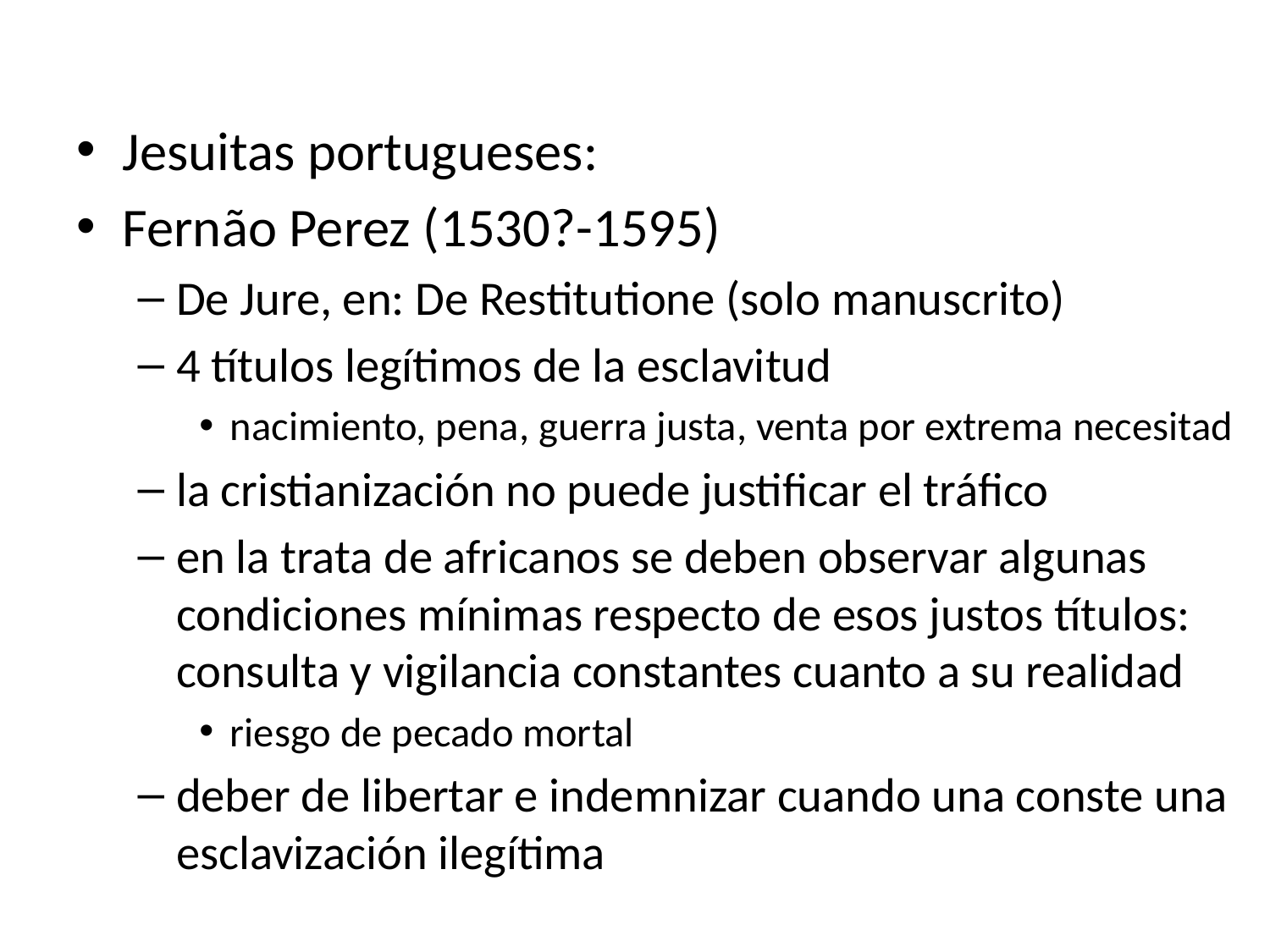

Jesuitas portugueses:
Fernão Perez (1530?-1595)
De Jure, en: De Restitutione (solo manuscrito)
4 títulos legítimos de la esclavitud
nacimiento, pena, guerra justa, venta por extrema necesitad
la cristianización no puede justificar el tráfico
en la trata de africanos se deben observar algunas condiciones mínimas respecto de esos justos títulos: consulta y vigilancia constantes cuanto a su realidad
riesgo de pecado mortal
deber de libertar e indemnizar cuando una conste una esclavización ilegítima